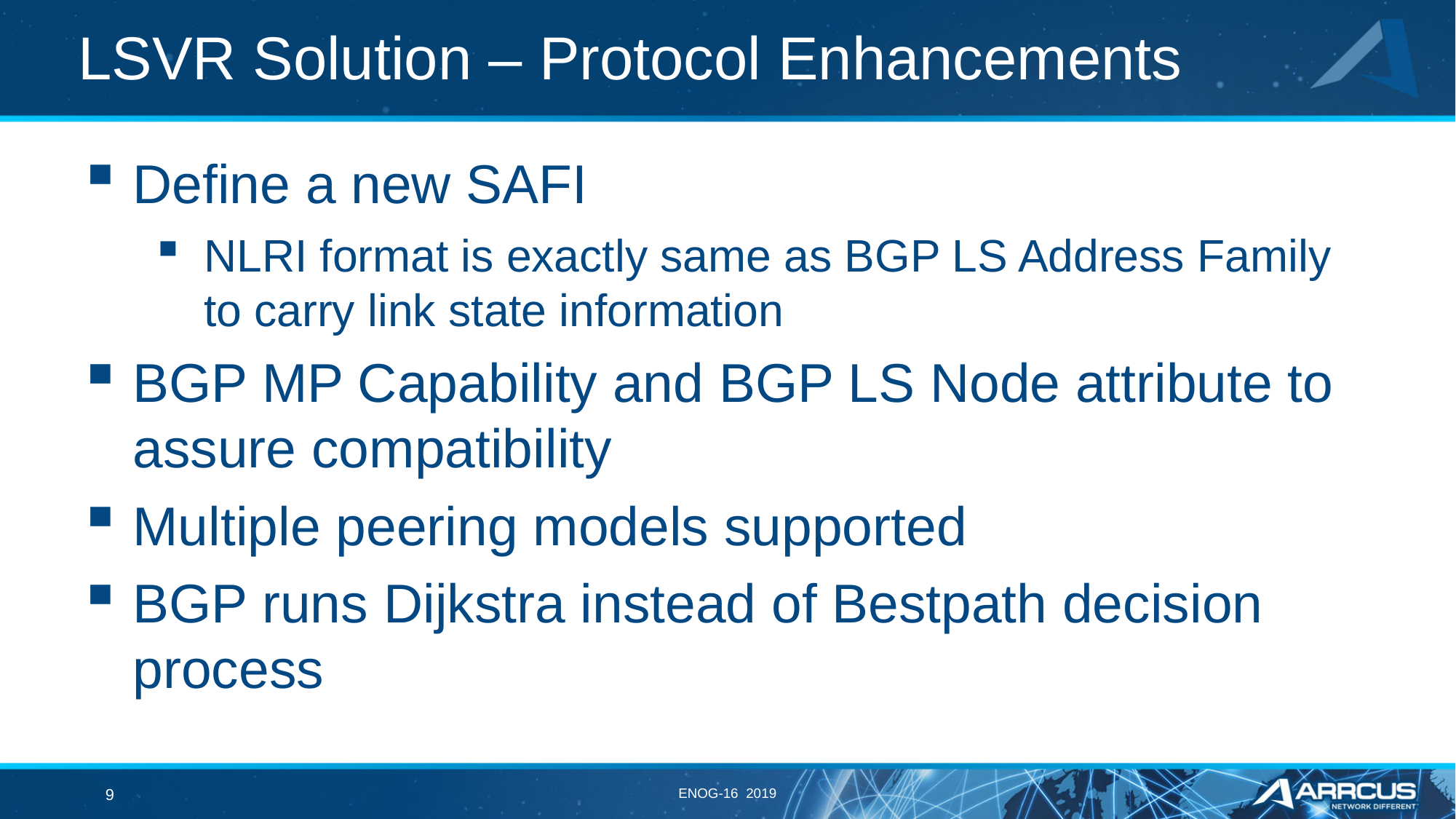

# LSVR Solution – Protocol Enhancements
Define a new SAFI
NLRI format is exactly same as BGP LS Address Family to carry link state information
BGP MP Capability and BGP LS Node attribute to assure compatibility
Multiple peering models supported
BGP runs Dijkstra instead of Bestpath decision process
9
ENOG-16  2019